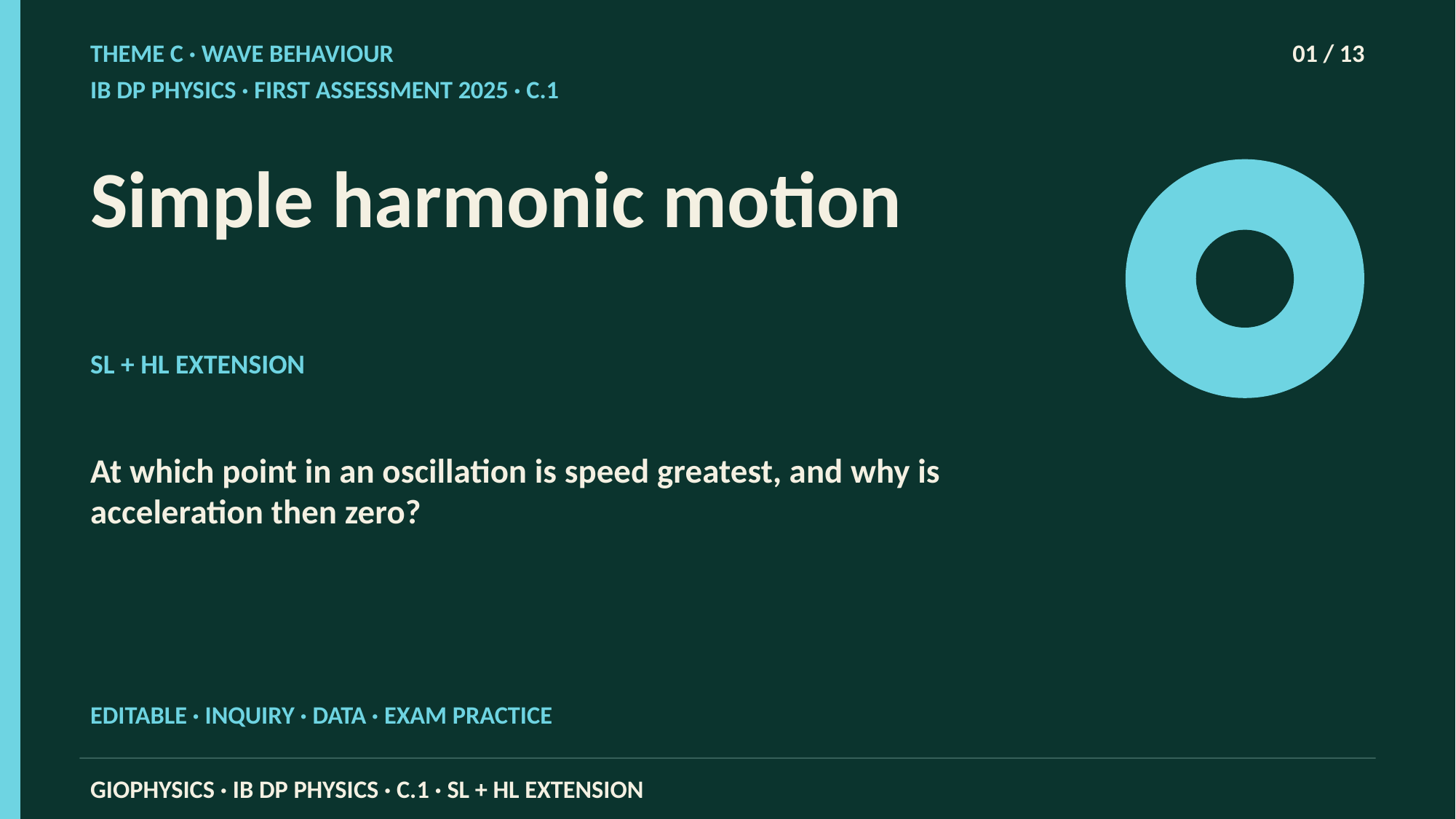

THEME C · WAVE BEHAVIOUR
01 / 13
IB DP PHYSICS · FIRST ASSESSMENT 2025 · C.1
Simple harmonic motion

SL + HL EXTENSION
At which point in an oscillation is speed greatest, and why is acceleration then zero?
EDITABLE · INQUIRY · DATA · EXAM PRACTICE

GIOPHYSICS · IB DP PHYSICS · C.1 · SL + HL EXTENSION